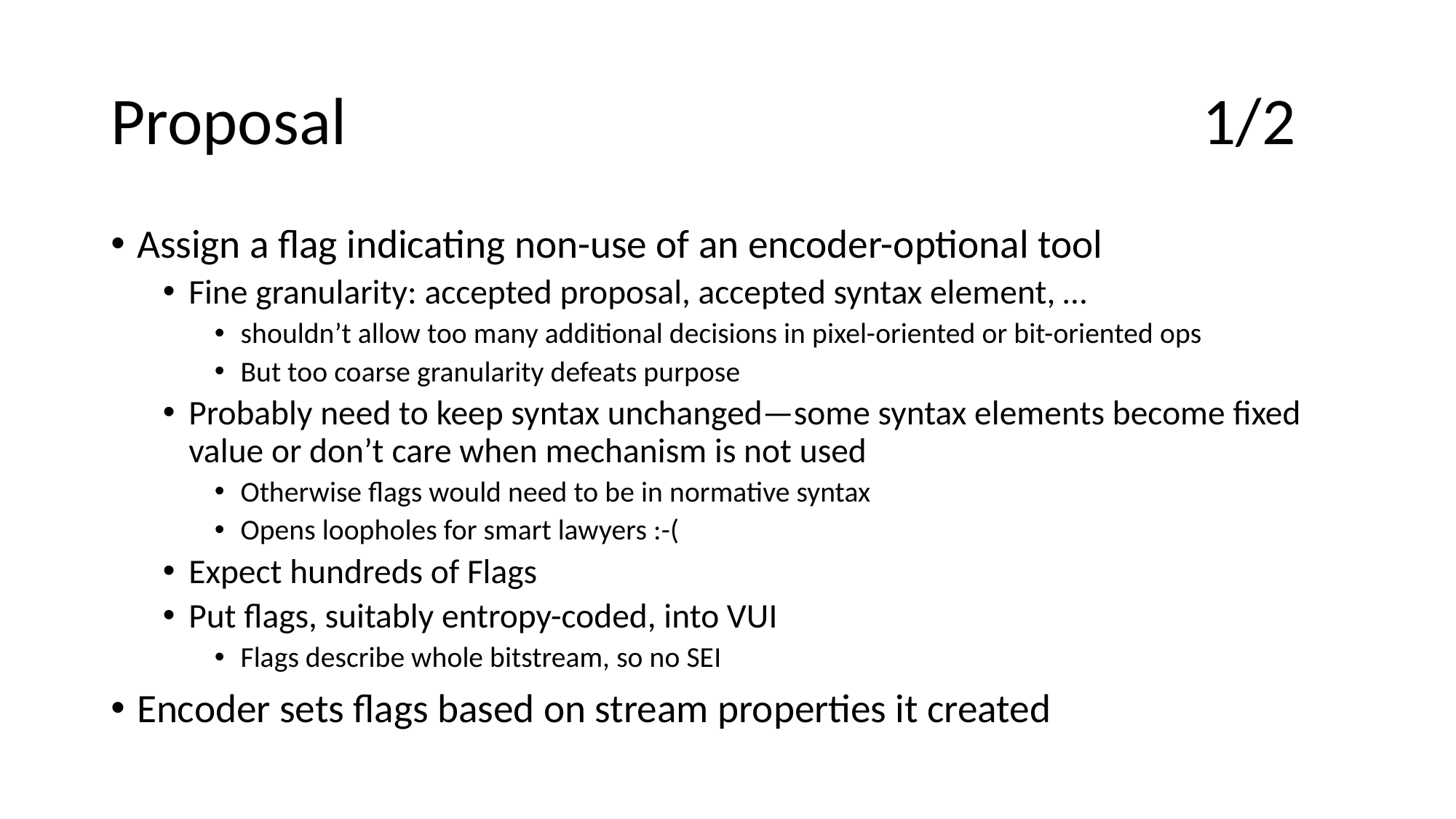

# Proposal								1/2
Assign a flag indicating non-use of an encoder-optional tool
Fine granularity: accepted proposal, accepted syntax element, …
shouldn’t allow too many additional decisions in pixel-oriented or bit-oriented ops
But too coarse granularity defeats purpose
Probably need to keep syntax unchanged—some syntax elements become fixed value or don’t care when mechanism is not used
Otherwise flags would need to be in normative syntax
Opens loopholes for smart lawyers :-(
Expect hundreds of Flags
Put flags, suitably entropy-coded, into VUI
Flags describe whole bitstream, so no SEI
Encoder sets flags based on stream properties it created